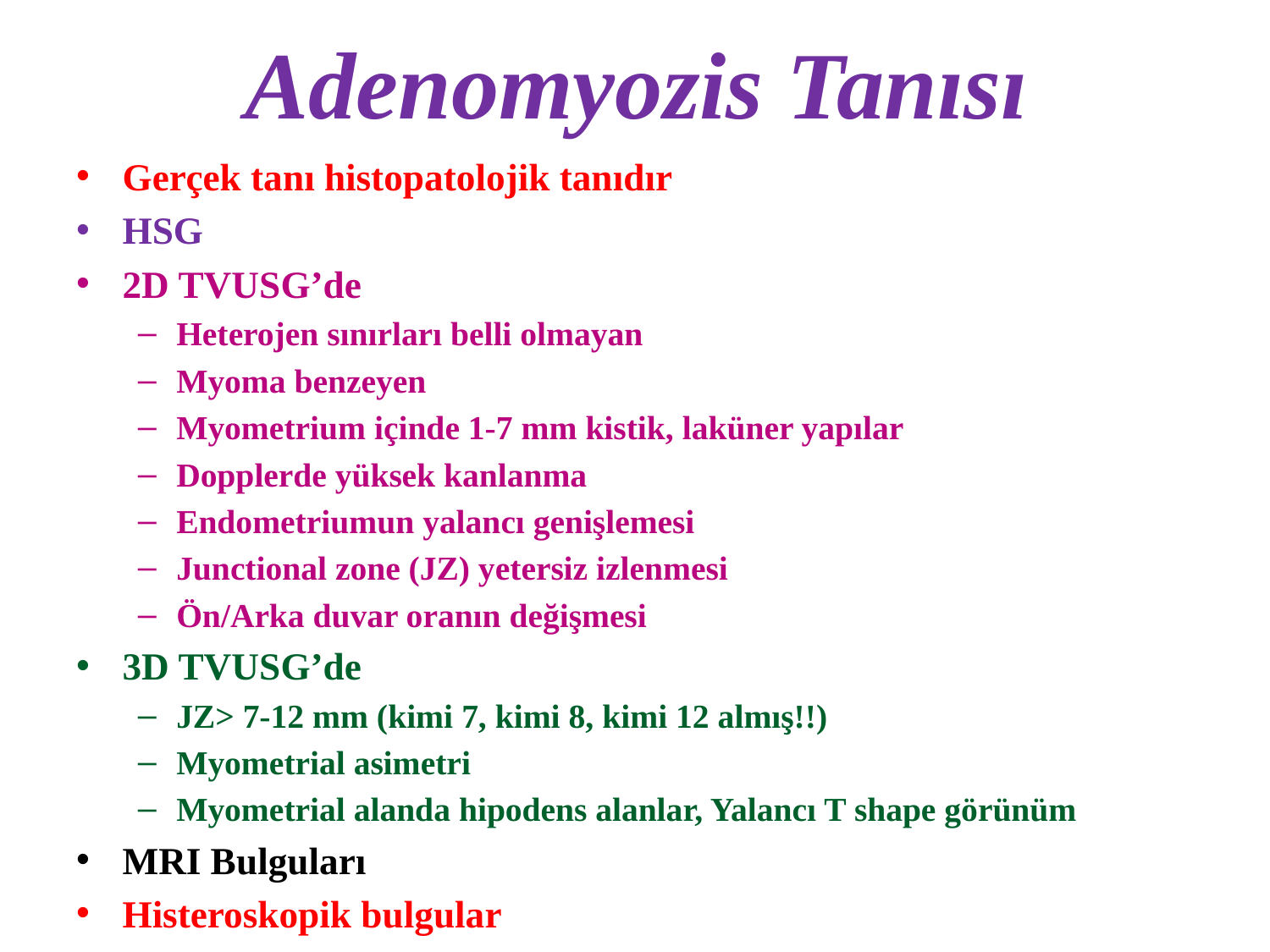

# Adenomyozis Tanısı
Gerçek tanı histopatolojik tanıdır
HSG
2D TVUSG’de
Heterojen sınırları belli olmayan
Myoma benzeyen
Myometrium içinde 1-7 mm kistik, laküner yapılar
Dopplerde yüksek kanlanma
Endometriumun yalancı genişlemesi
Junctional zone (JZ) yetersiz izlenmesi
Ön/Arka duvar oranın değişmesi
3D TVUSG’de
JZ> 7-12 mm (kimi 7, kimi 8, kimi 12 almış!!)
Myometrial asimetri
Myometrial alanda hipodens alanlar, Yalancı T shape görünüm
MRI Bulguları
Histeroskopik bulgular